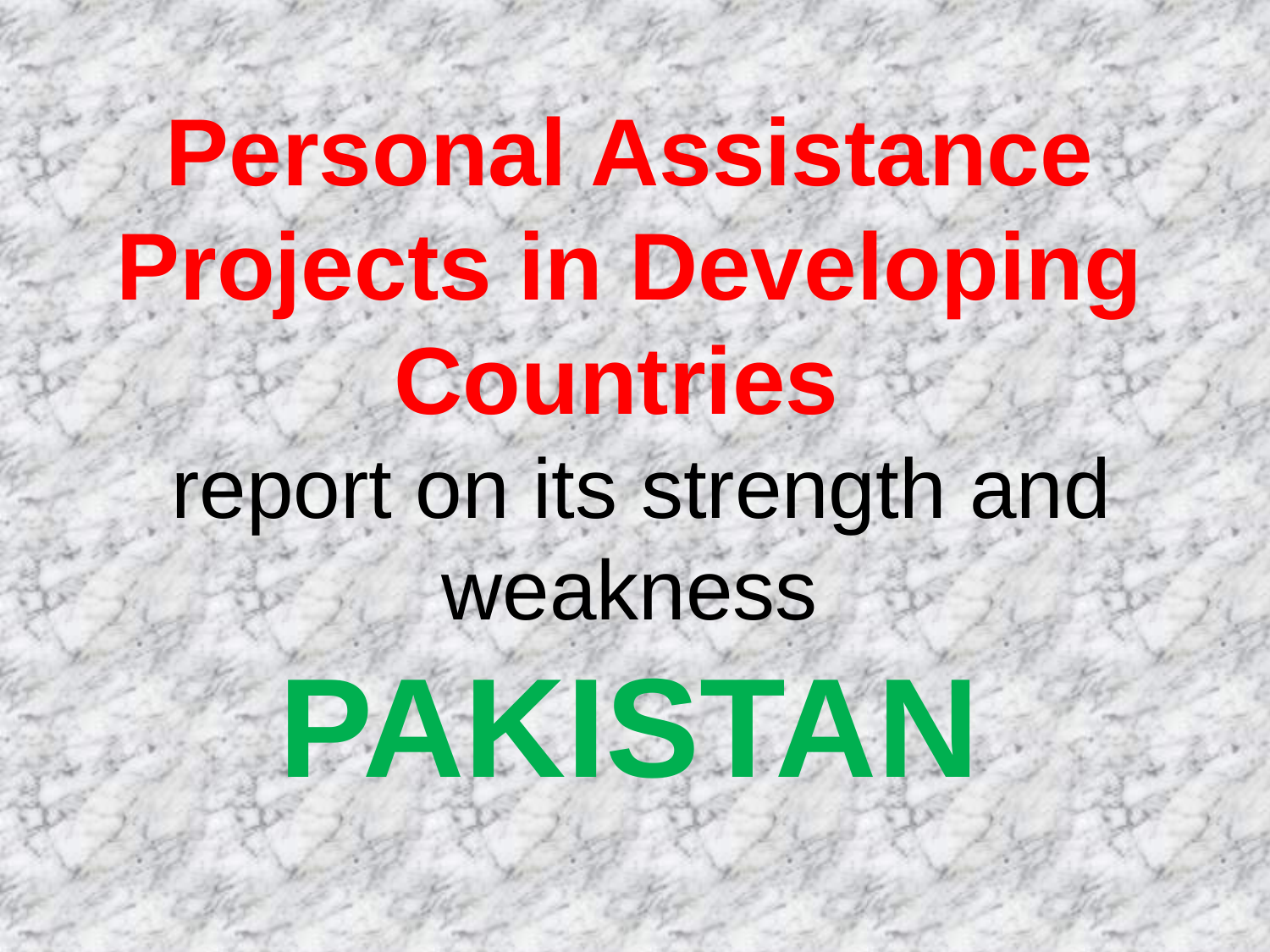

Personal Assistance Projects in Developing Countries
 report on its strength and weakness
PAKISTAN